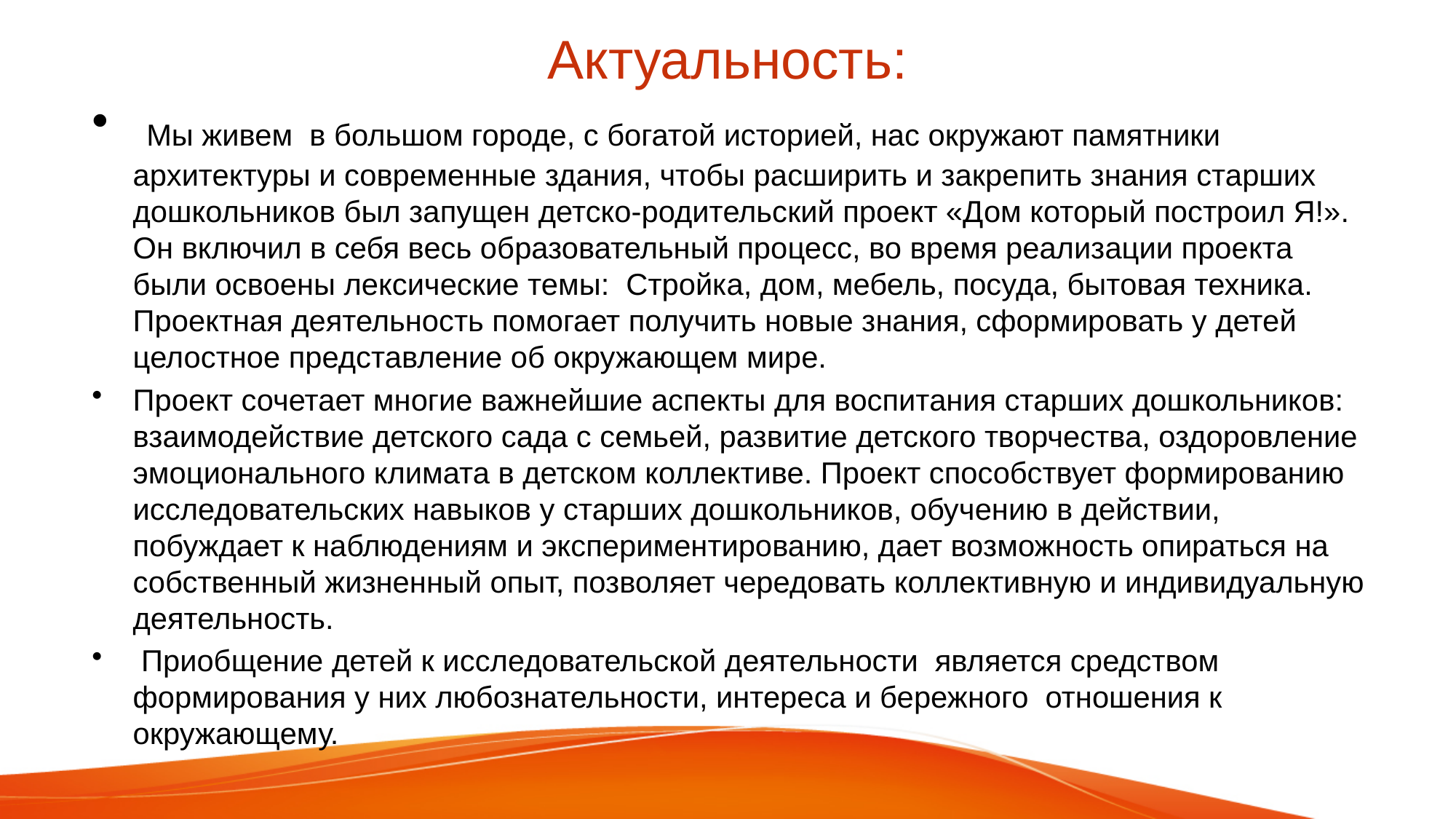

# Актуальность:
 Мы живем  в большом городе, с богатой историей, нас окружают памятники  архитектуры и современные здания, чтобы расширить и закрепить знания старших дошкольников был запущен детско-родительский проект «Дом который построил Я!». Он включил в себя весь образовательный процесс, во время реализации проекта были освоены лексические темы:  Стройка, дом, мебель, посуда, бытовая техника.  Проектная деятельность помогает получить новые знания, сформировать у детей целостное представление об окружающем мире.
Проект сочетает многие важнейшие аспекты для воспитания старших дошкольников: взаимодействие детского сада с семьей, развитие детского творчества, оздоровление эмоционального климата в детском коллективе. Проект способствует формированию исследовательских навыков у старших дошкольников, обучению в действии, побуждает к наблюдениям и экспериментированию, дает возможность опираться на собственный жизненный опыт, позволяет чередовать коллективную и индивидуальную деятельность.
 Приобщение детей к исследовательской деятельности  является средством формирования у них любознательности, интереса и бережного  отношения к окружающему.